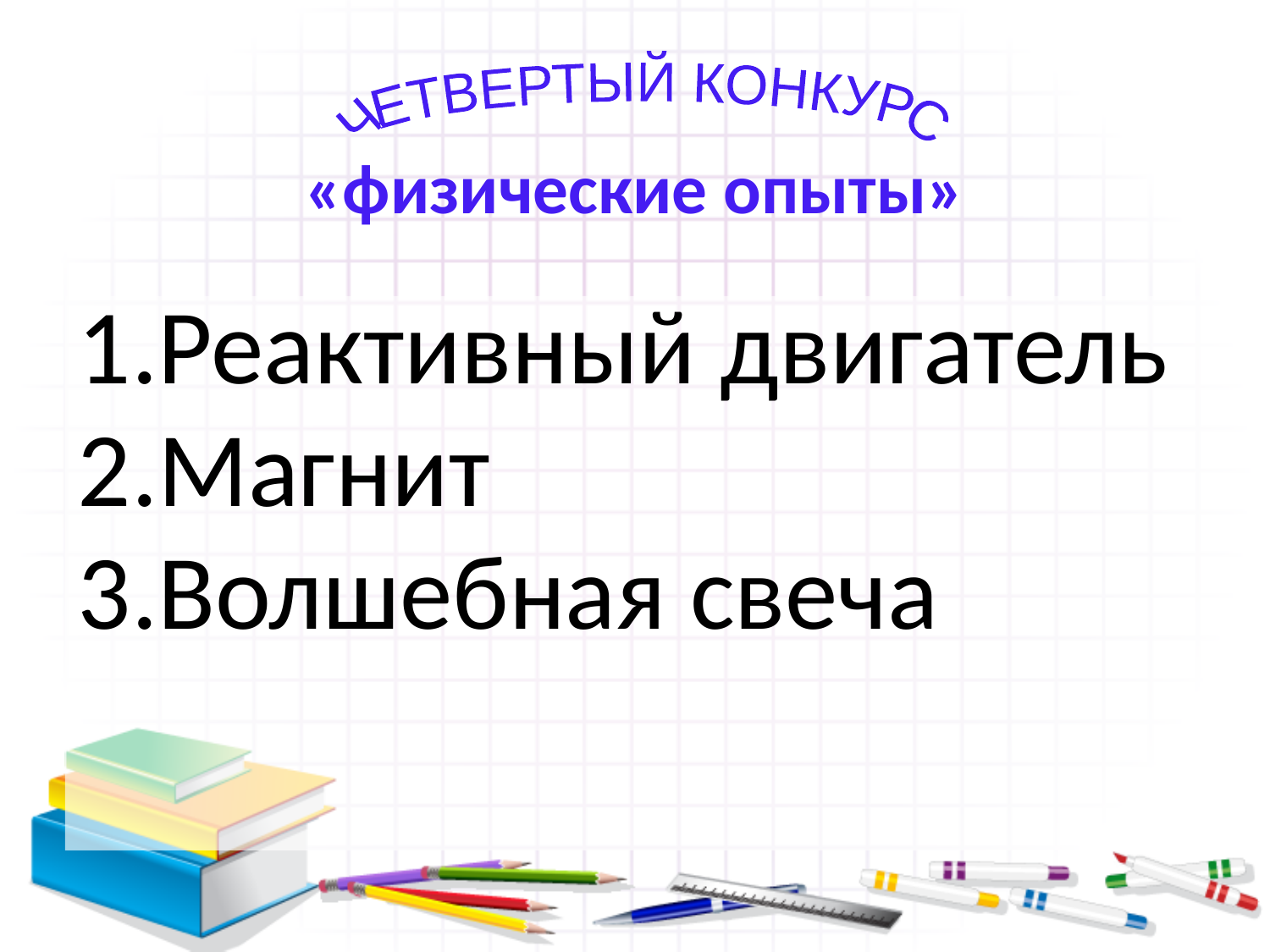

#
ЧЕТВЕРТЫЙ КОНКУРС
«физические опыты»
Реактивный двигатель
Магнит
Волшебная свеча